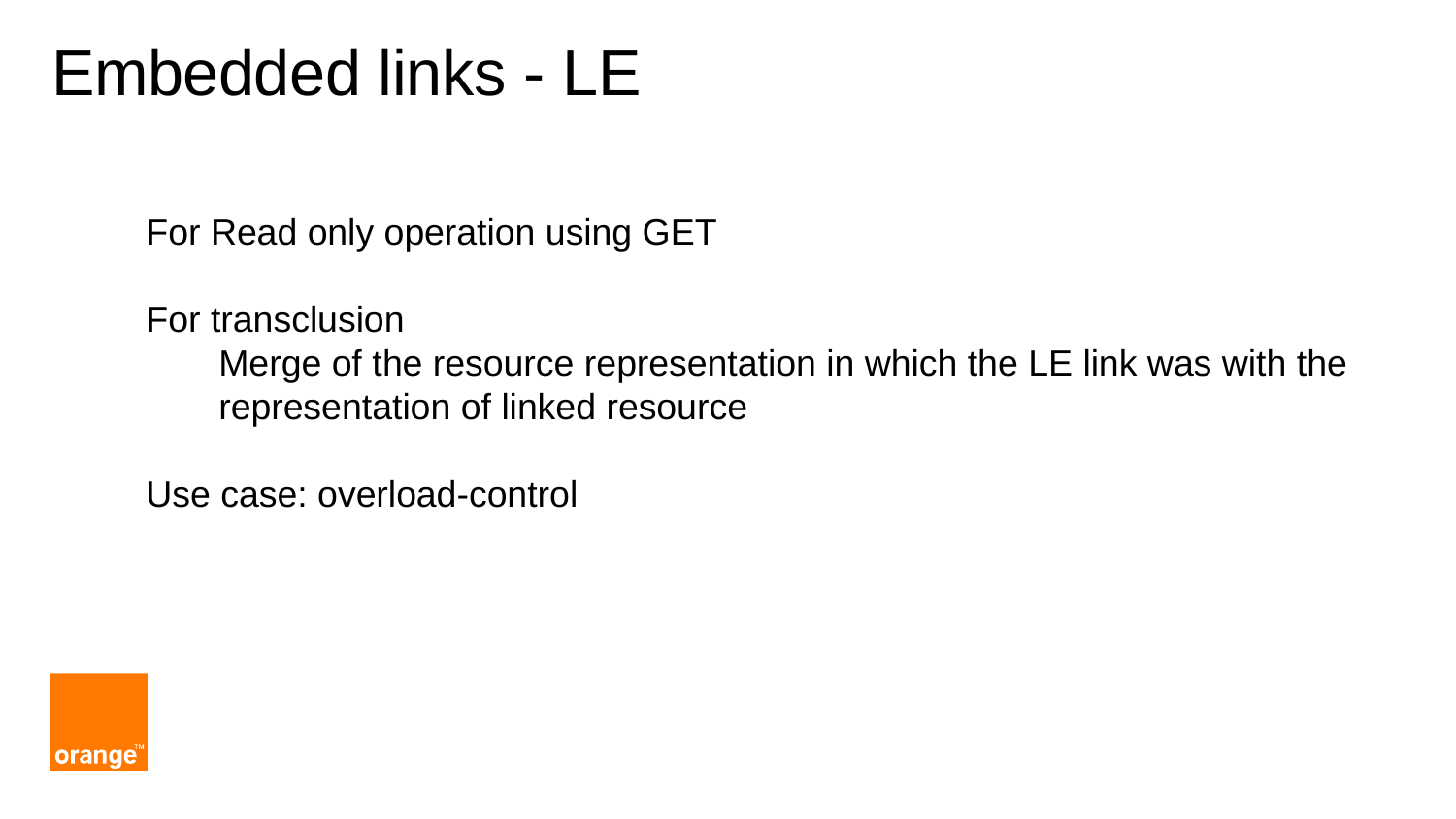

# Embedded links - LE
For Read only operation using GET

For transclusion
Merge of the resource representation in which the LE link was with the representation of linked resource

Use case: overload-control